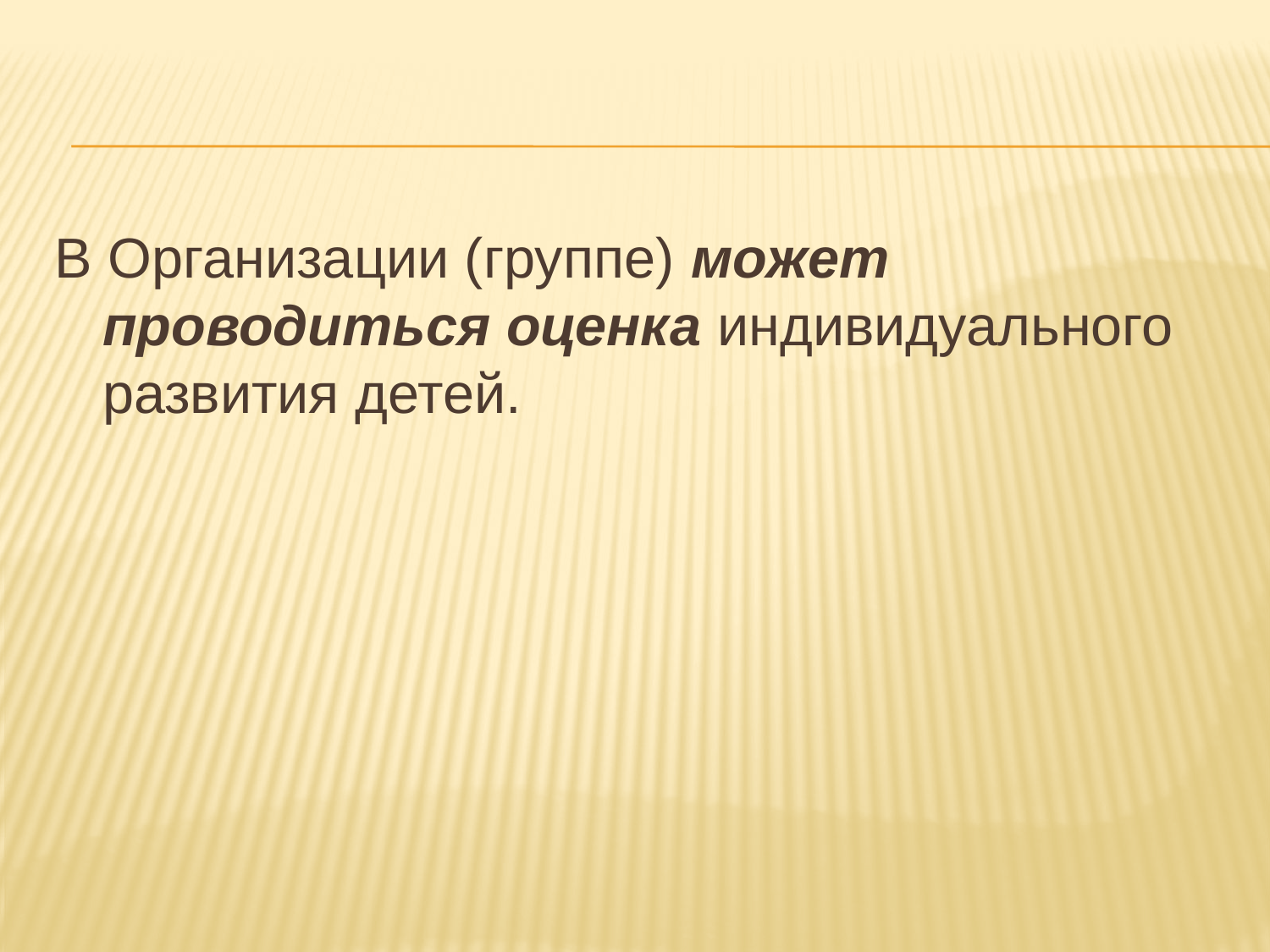

#
В Организации (группе) может проводиться оценка индивидуального развития детей.